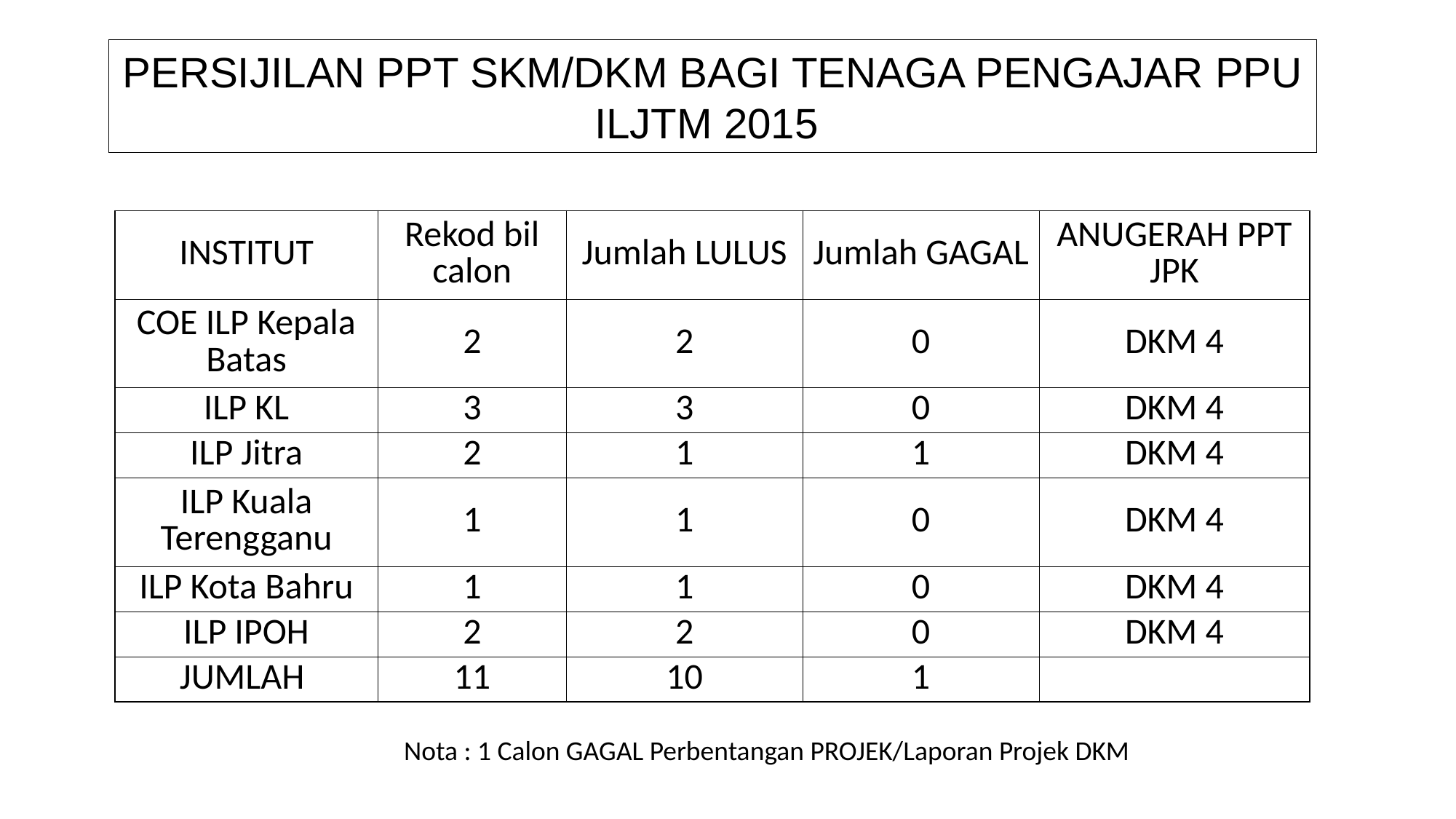

PERSIJILAN PPT SKM/DKM BAGI TENAGA PENGAJAR PPU ILJTM 2015
| INSTITUT | Rekod bil calon | Jumlah LULUS | Jumlah GAGAL | ANUGERAH PPT JPK |
| --- | --- | --- | --- | --- |
| COE ILP Kepala Batas | 2 | 2 | 0 | DKM 4 |
| ILP KL | 3 | 3 | 0 | DKM 4 |
| ILP Jitra | 2 | 1 | 1 | DKM 4 |
| ILP Kuala Terengganu | 1 | 1 | 0 | DKM 4 |
| ILP Kota Bahru | 1 | 1 | 0 | DKM 4 |
| ILP IPOH | 2 | 2 | 0 | DKM 4 |
| JUMLAH | 11 | 10 | 1 |  |
Nota : 1 Calon GAGAL Perbentangan PROJEK/Laporan Projek DKM